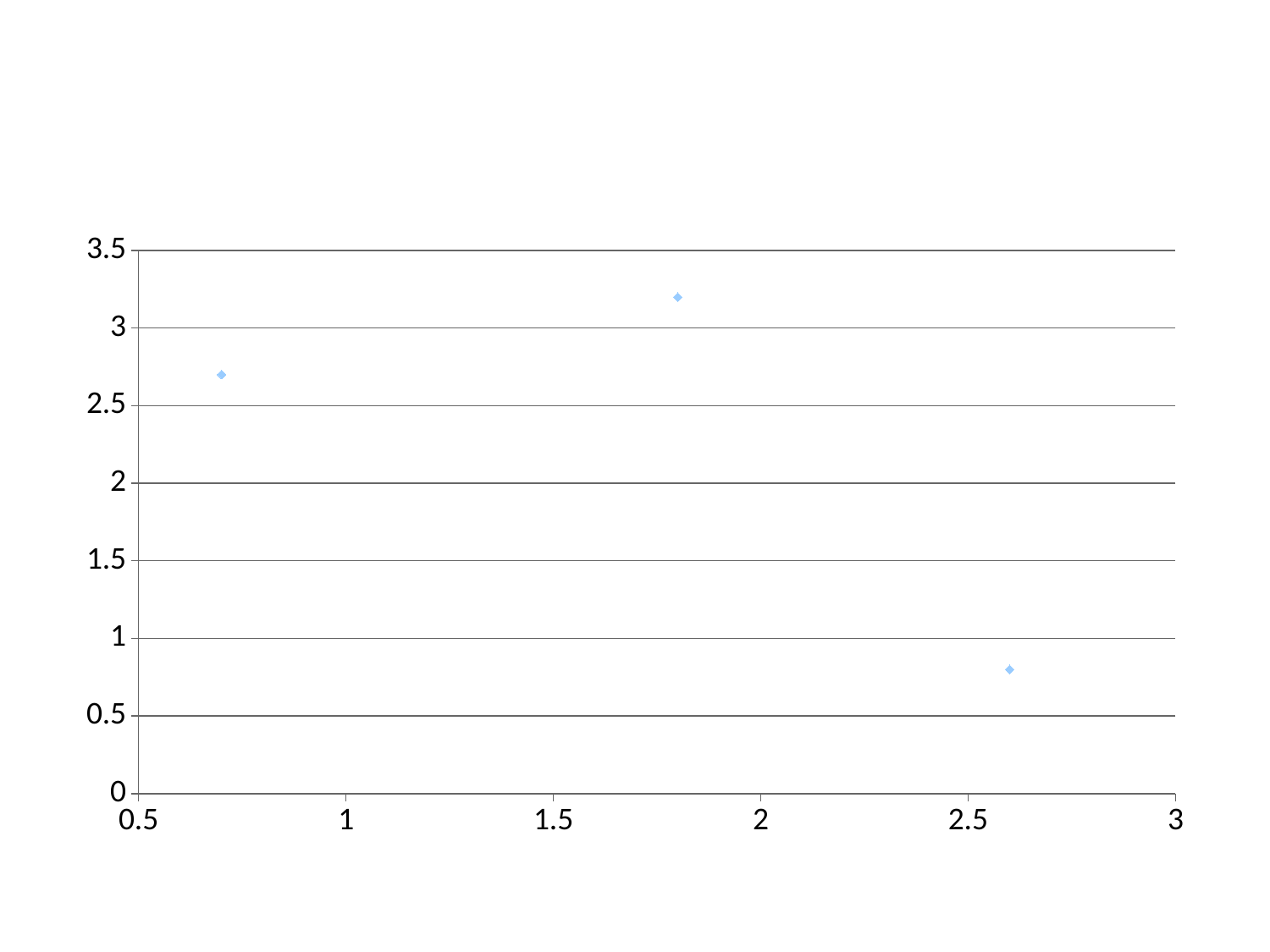

### Chart

| Category | قيم ص |
|---|---|